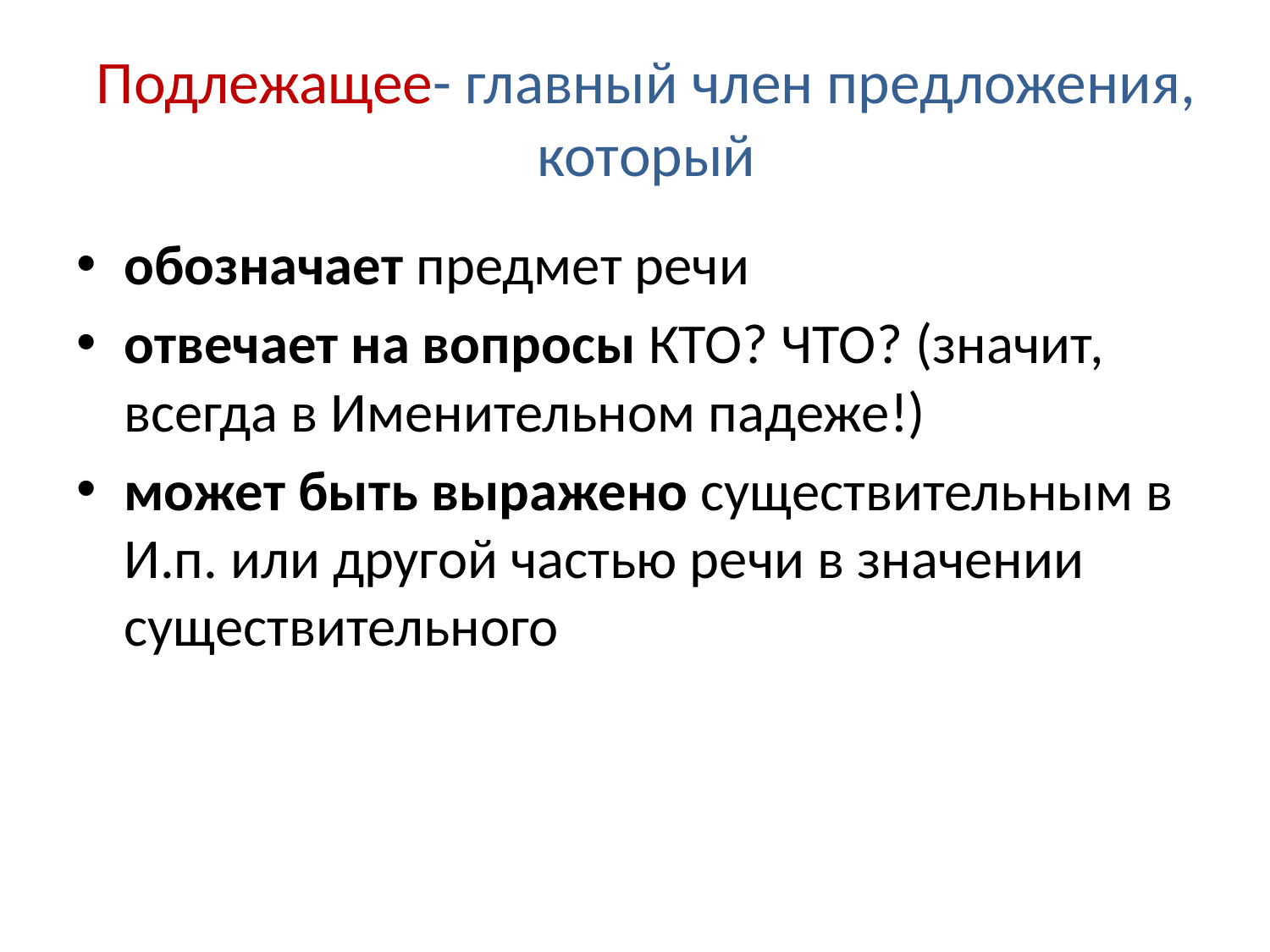

# Подлежащее- главный член предложения, который
обозначает предмет речи
отвечает на вопросы КТО? ЧТО? (значит, всегда в Именительном падеже!)
может быть выражено существительным в И.п. или другой частью речи в значении существительного